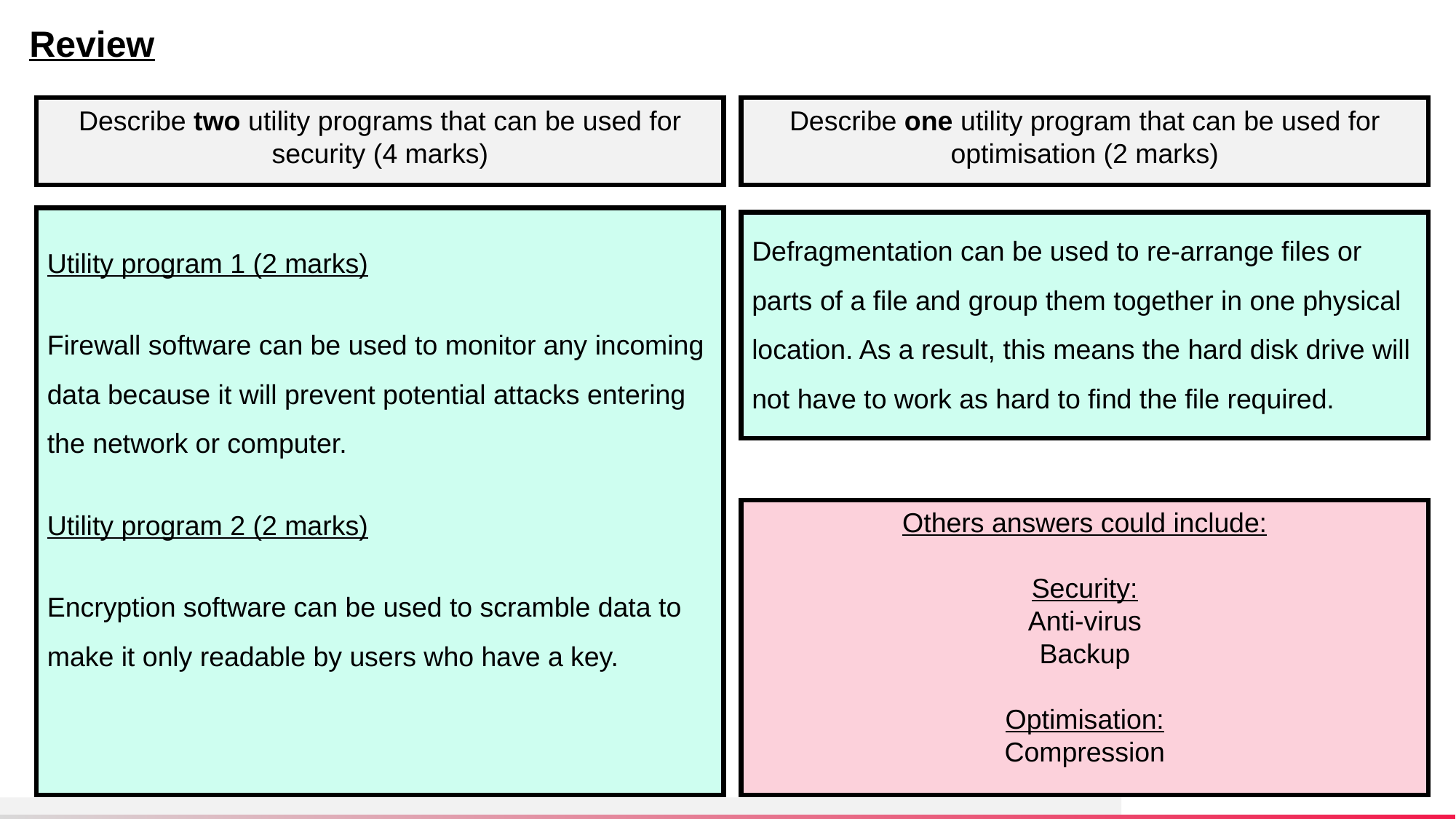

Review
Describe two utility programs that can be used for security (4 marks)

Describe one utility program that can be used for optimisation (2 marks)

Utility program 1 (2 marks)

Firewall software can be used to monitor any incoming data because it will prevent potential attacks entering the network or computer.

Utility program 2 (2 marks)

Encryption software can be used to scramble data to make it only readable by users who have a key.
Defragmentation can be used to re-arrange files or parts of a file and group them together in one physical location. As a result, this means the hard disk drive will not have to work as hard to find the file required.
Others answers could include:

Security:
Anti-virus
Backup

Optimisation:
Compression